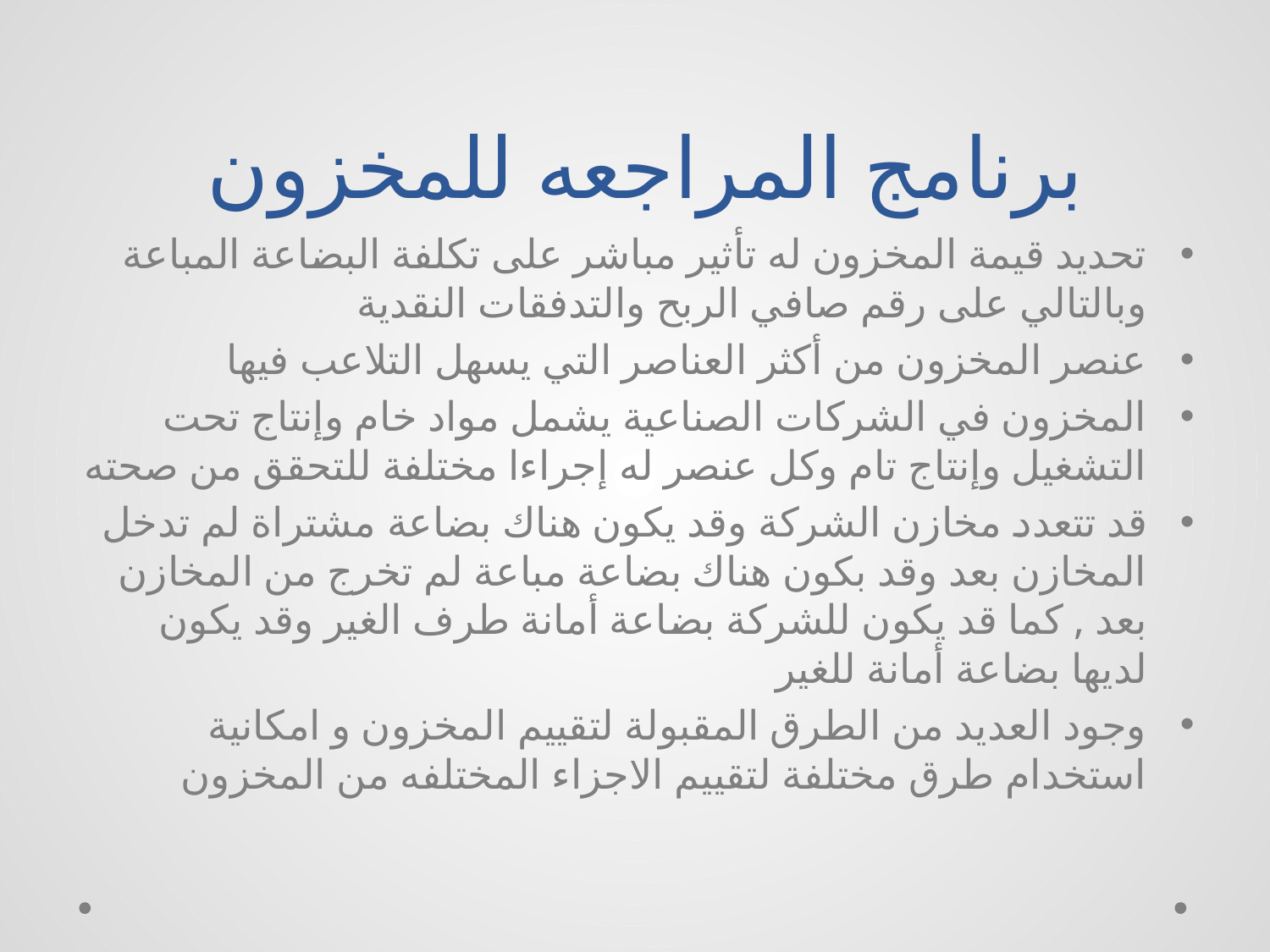

# برنامج المراجعه للمخزون
تحديد قيمة المخزون له تأثير مباشر على تكلفة البضاعة المباعة وبالتالي على رقم صافي الربح والتدفقات النقدية
عنصر المخزون من أكثر العناصر التي يسهل التلاعب فيها
المخزون في الشركات الصناعية يشمل مواد خام وإنتاج تحت التشغيل وإنتاج تام وكل عنصر له إجراءا مختلفة للتحقق من صحته
قد تتعدد مخازن الشركة وقد يكون هناك بضاعة مشتراة لم تدخل المخازن بعد وقد بكون هناك بضاعة مباعة لم تخرج من المخازن بعد , كما قد يكون للشركة بضاعة أمانة طرف الغير وقد يكون لديها بضاعة أمانة للغير
وجود العديد من الطرق المقبولة لتقييم المخزون و امكانية استخدام طرق مختلفة لتقييم الاجزاء المختلفه من المخزون